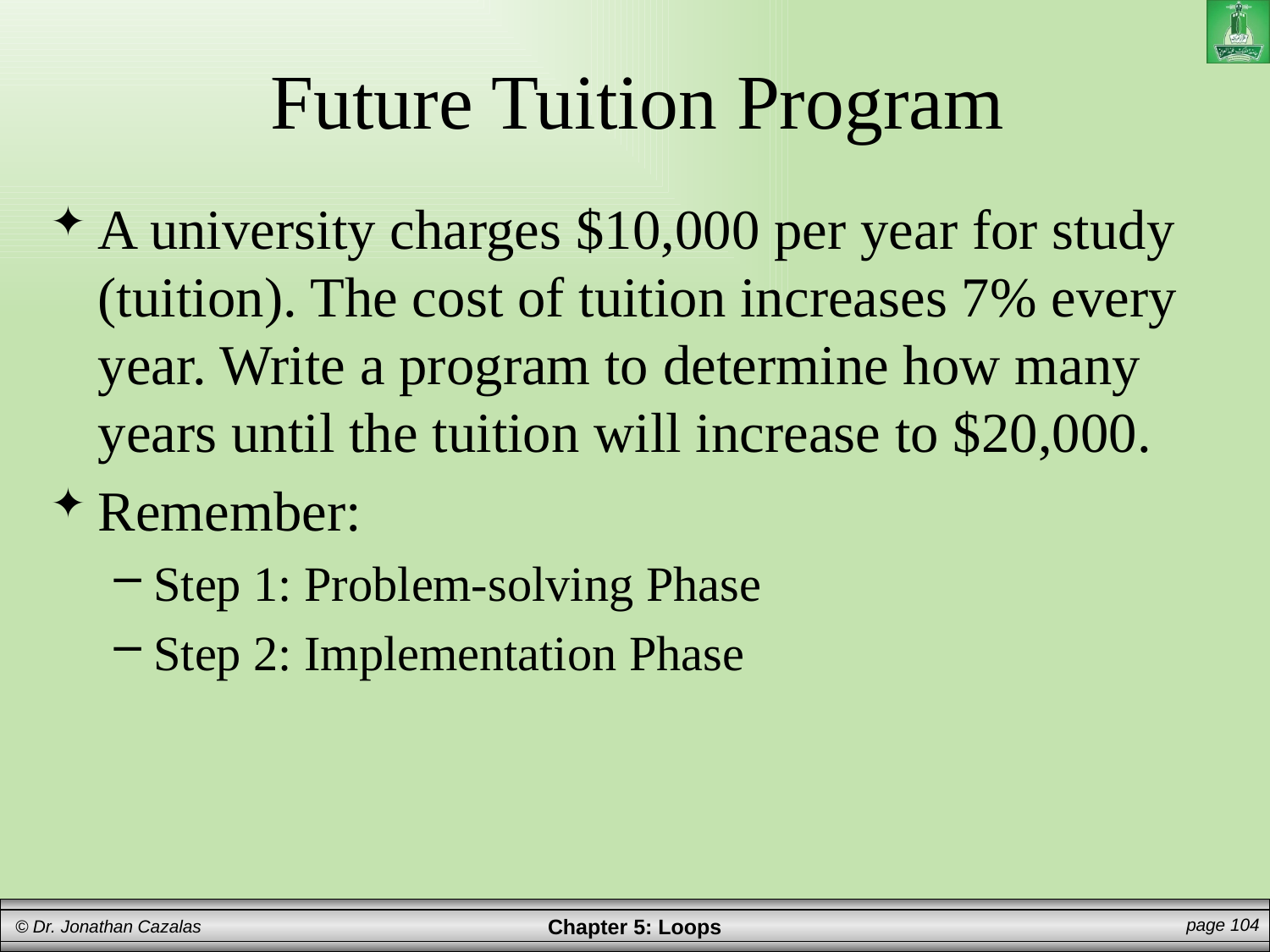

# Future Tuition Program
A university charges $10,000 per year for study (tuition). The cost of tuition increases 7% every year. Write a program to determine how many years until the tuition will increase to $20,000.
Remember:
Step 1: Problem-solving Phase
Step 2: Implementation Phase